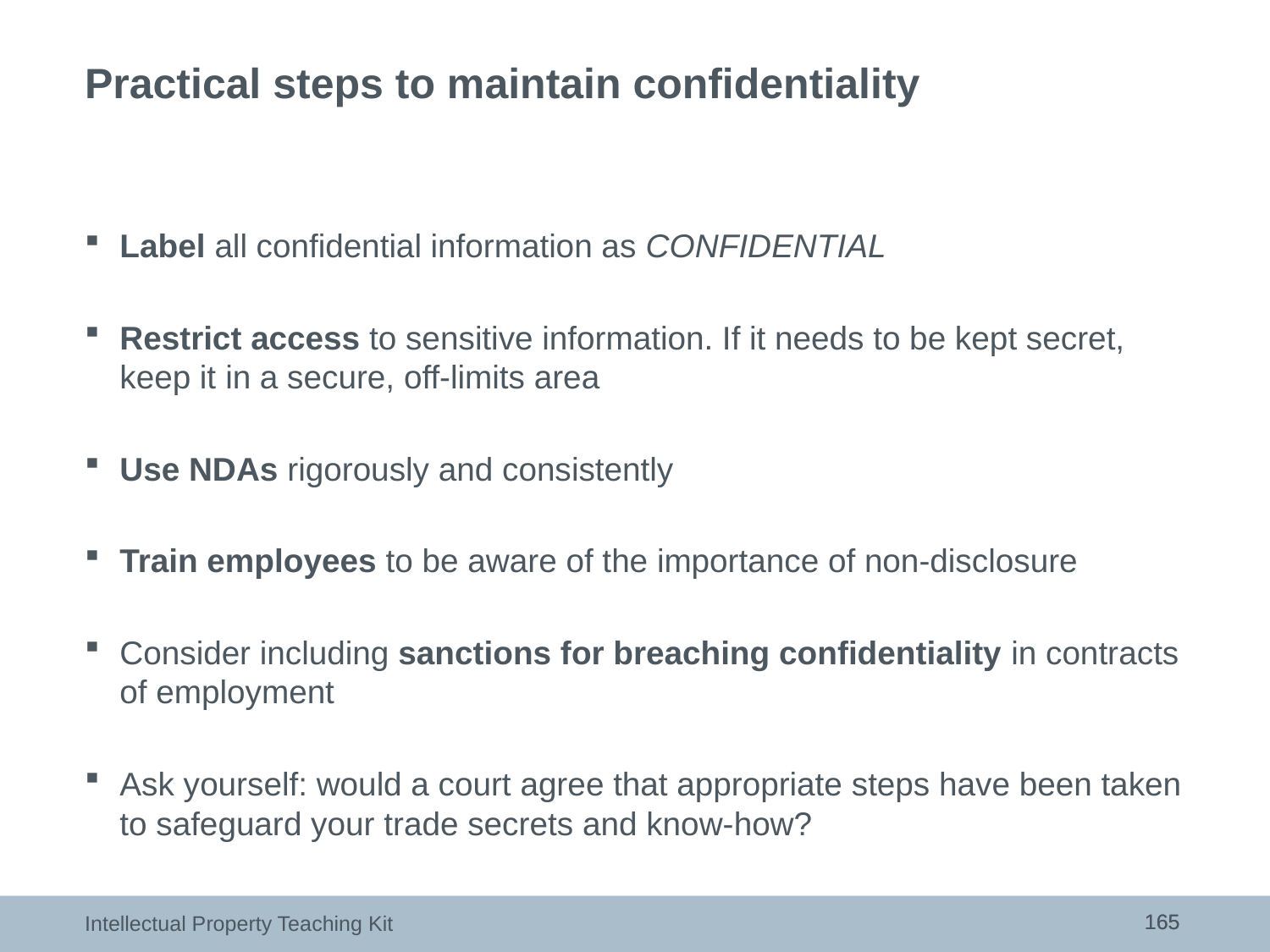

# Practical steps to maintain confidentiality
Label all confidential information as CONFIDENTIAL

Restrict access to sensitive information. If it needs to be kept secret, keep it in a secure, off-limits area

Use NDAs rigorously and consistently

Train employees to be aware of the importance of non-disclosure

Consider including sanctions for breaching confidentiality in contracts of employment

Ask yourself: would a court agree that appropriate steps have been taken to safeguard your trade secrets and know-how?

165
165
Intellectual Property Teaching Kit